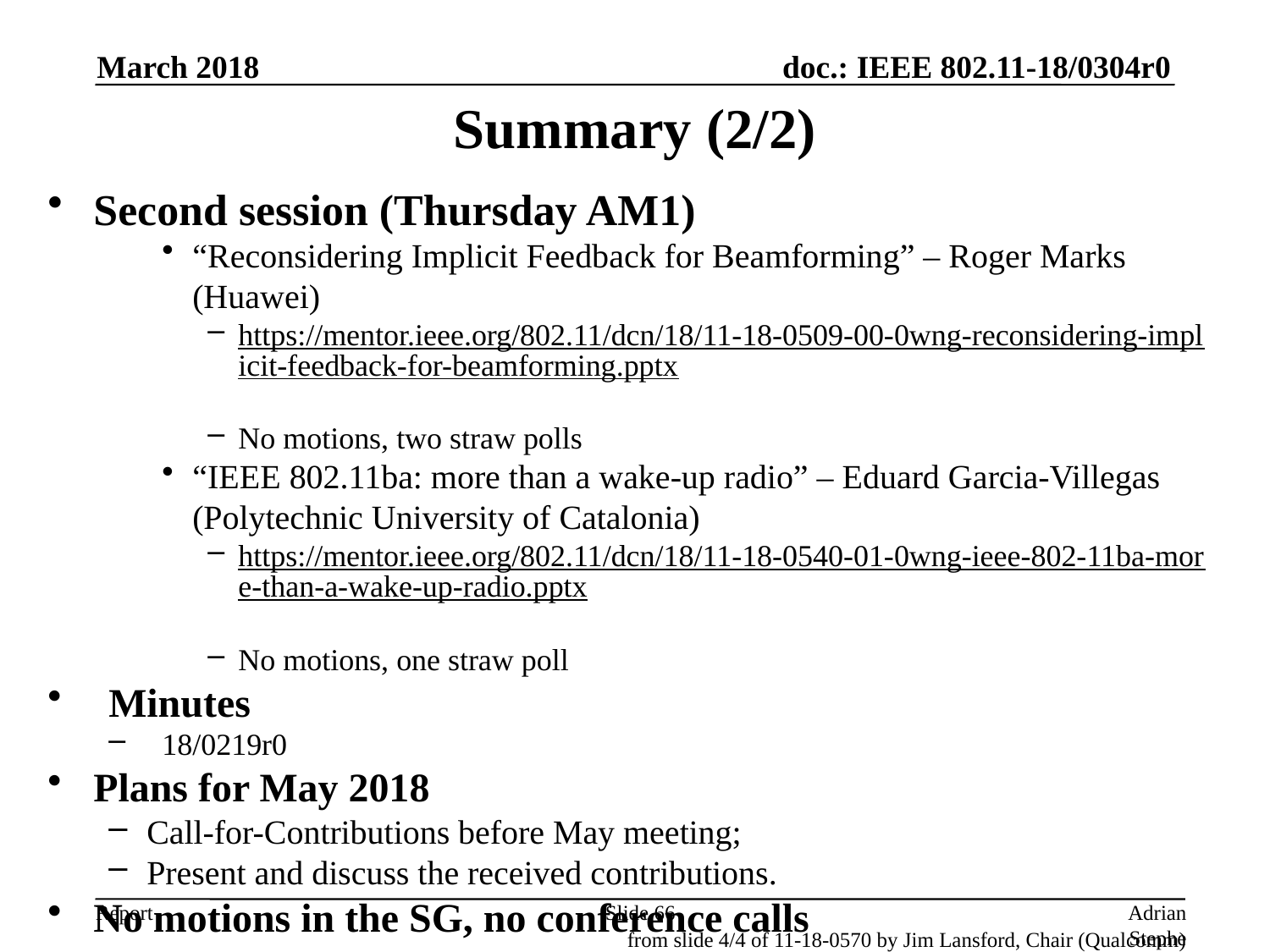

March 2018
# Summary (2/2)
Second session (Thursday AM1)
“Reconsidering Implicit Feedback for Beamforming” – Roger Marks (Huawei)
https://mentor.ieee.org/802.11/dcn/18/11-18-0509-00-0wng-reconsidering-implicit-feedback-for-beamforming.pptx
No motions, two straw polls
“IEEE 802.11ba: more than a wake-up radio” – Eduard Garcia-Villegas (Polytechnic University of Catalonia)
https://mentor.ieee.org/802.11/dcn/18/11-18-0540-01-0wng-ieee-802-11ba-more-than-a-wake-up-radio.pptx
No motions, one straw poll
Minutes
  18/0219r0
Plans for May 2018
Call-for-Contributions before May meeting;
Present and discuss the received contributions.
No motions in the SG, no conference calls
Slide 66
Adrian Stephens, Intel Corporation
from slide 4/4 of 11-18-0570 by Jim Lansford, Chair (Qualcomm)